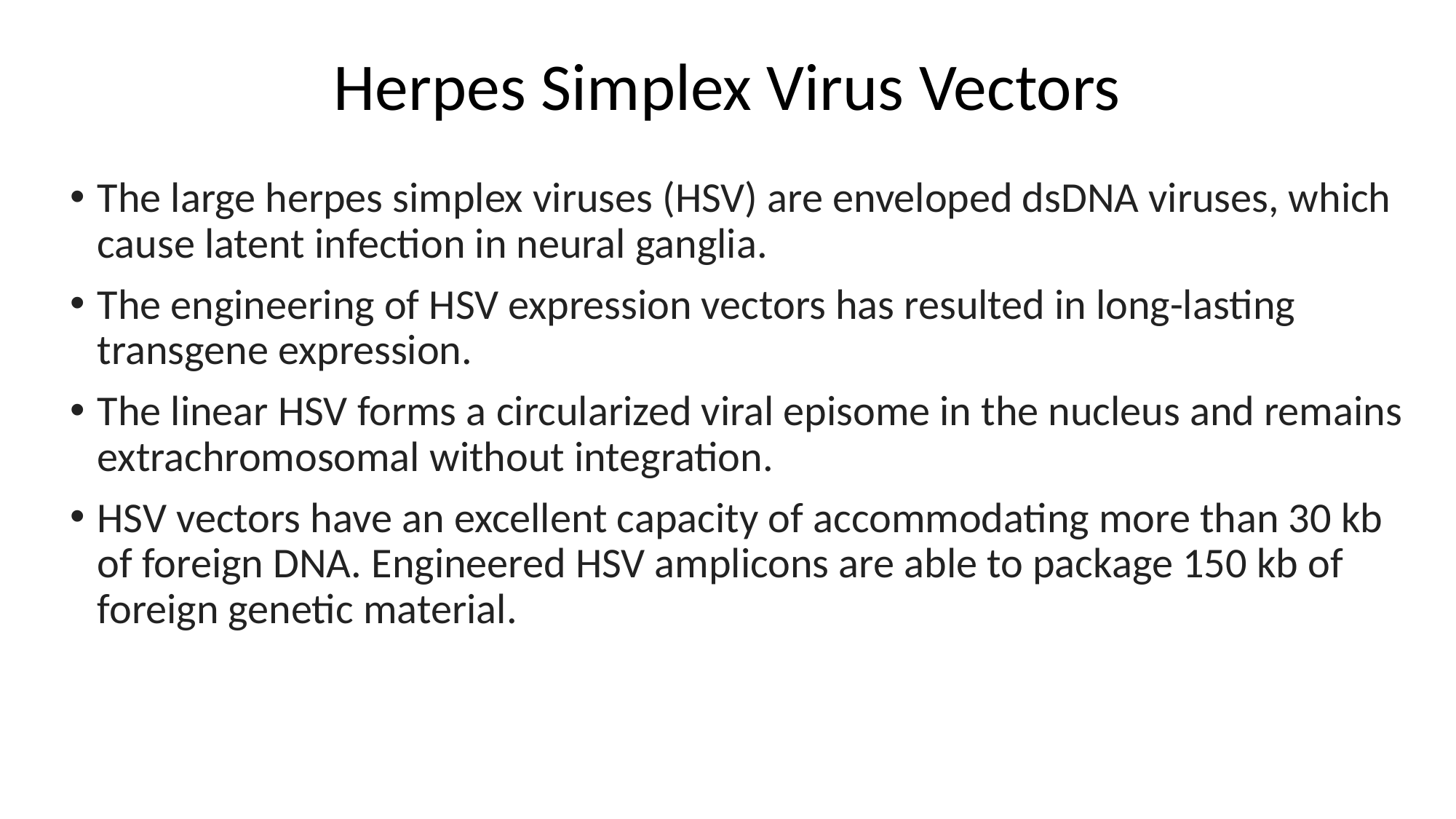

# Herpes Simplex Virus Vectors
The large herpes simplex viruses (HSV) are enveloped dsDNA viruses, which cause latent infection in neural ganglia.
The engineering of HSV expression vectors has resulted in long-lasting transgene expression.
The linear HSV forms a circularized viral episome in the nucleus and remains extrachromosomal without integration.
HSV vectors have an excellent capacity of accommodating more than 30 kb of foreign DNA. Engineered HSV amplicons are able to package 150 kb of foreign genetic material.